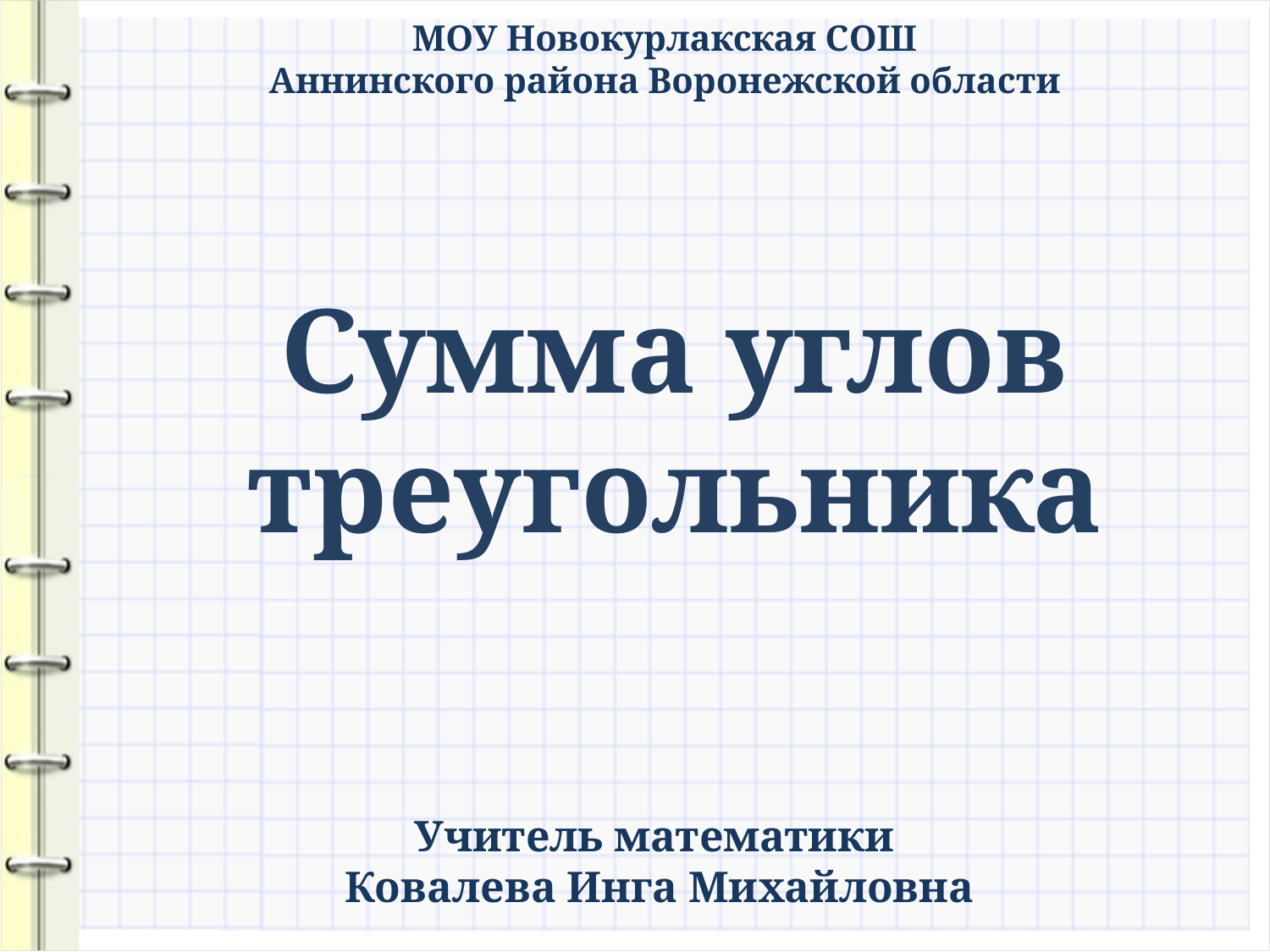

МОУ Новокурлакская СОШ
Аннинского района Воронежской области
Сумма углов треугольника
Учитель математики
Ковалева Инга Михайловна